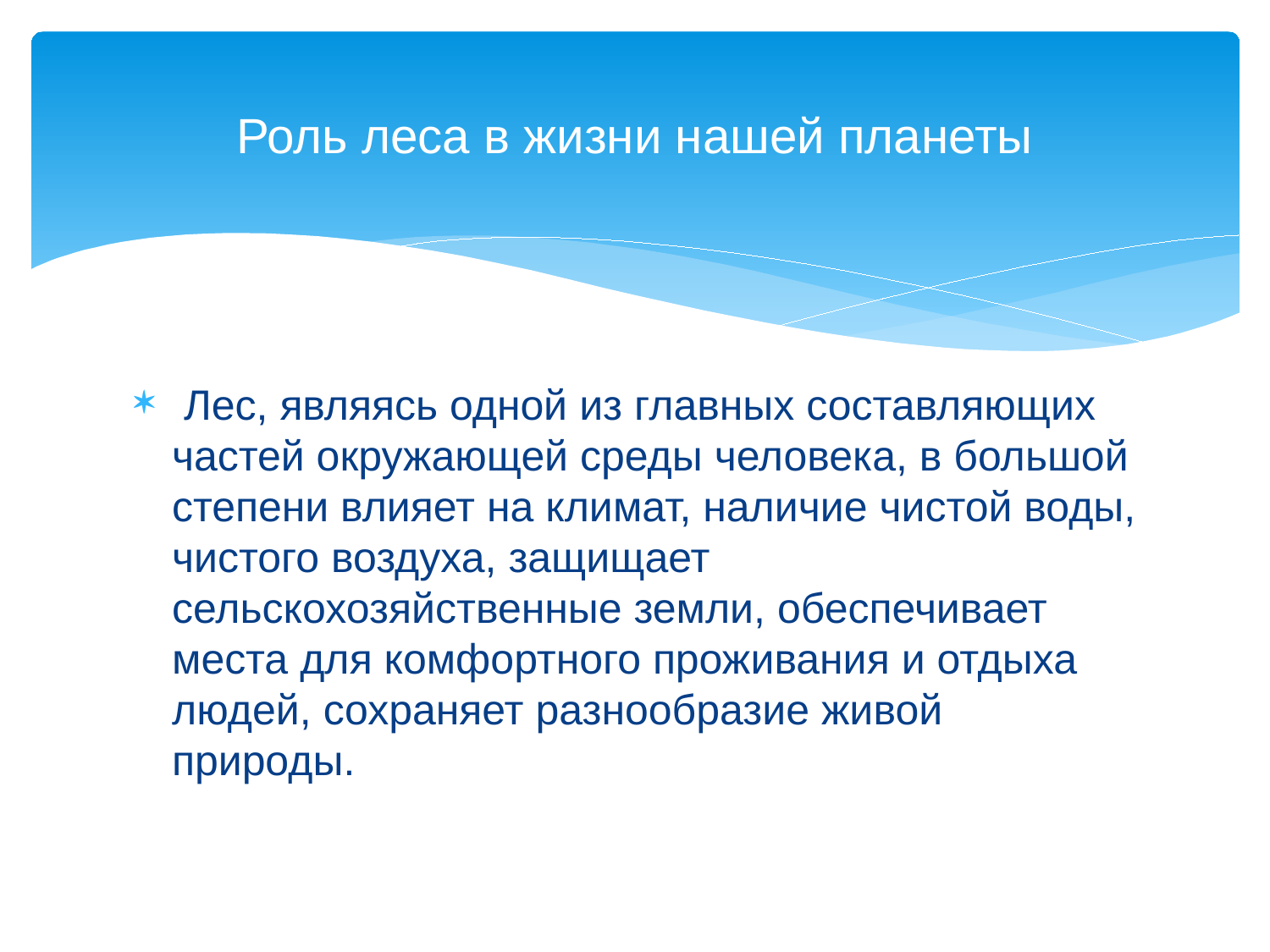

# Роль леса в жизни нашей планеты
 Лес, являясь одной из главных составляющих частей окружающей среды человека, в большой степени влияет на климат, наличие чистой воды, чистого воздуха, защищает сельскохозяйственные земли, обеспечивает места для комфортного проживания и отдыха людей, сохраняет разнообразие живой природы.